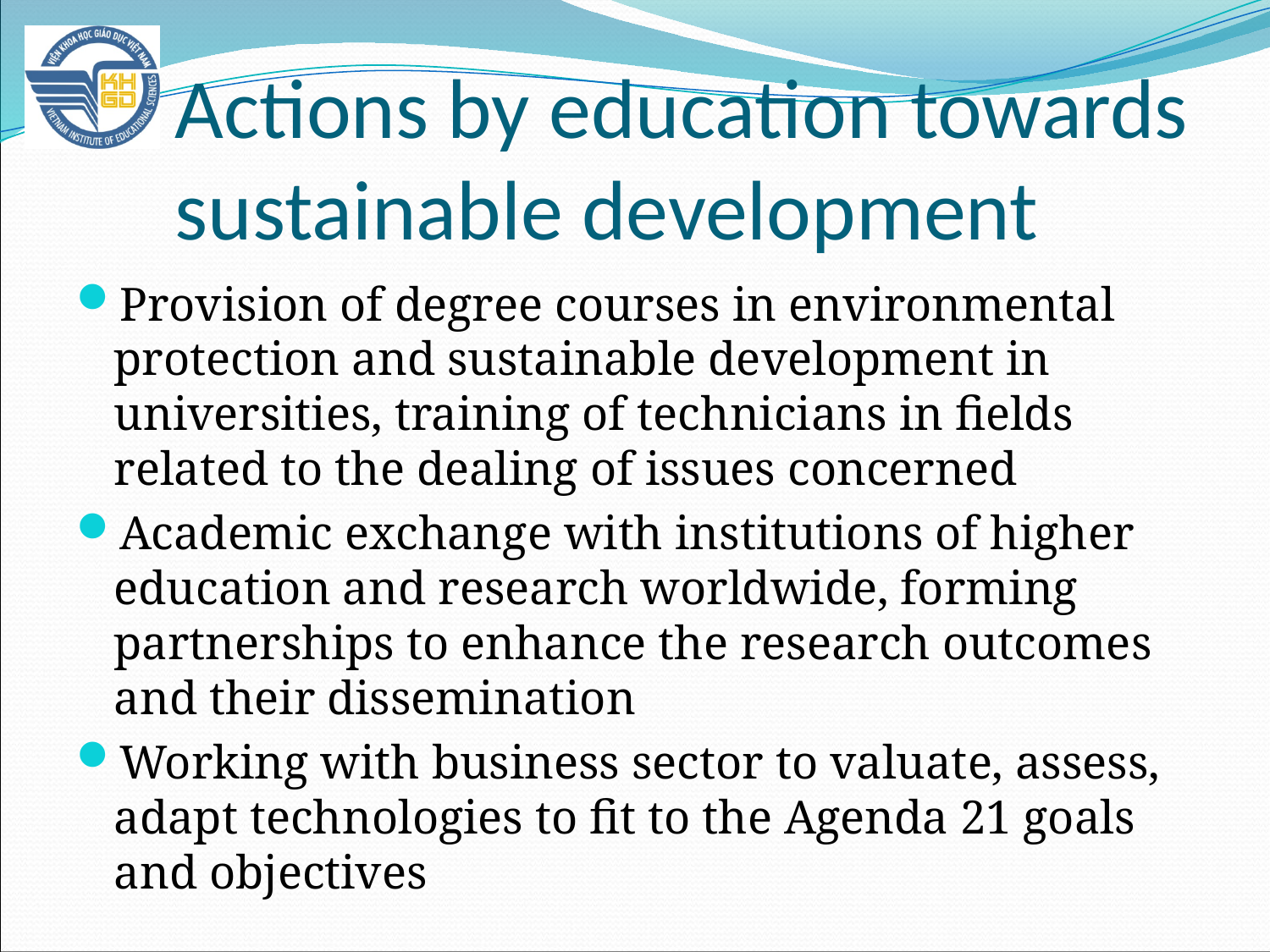

# Actions by education towards sustainable development
Provision of degree courses in environmental protection and sustainable development in universities, training of technicians in fields related to the dealing of issues concerned
Academic exchange with institutions of higher education and research worldwide, forming partnerships to enhance the research outcomes and their dissemination
Working with business sector to valuate, assess, adapt technologies to fit to the Agenda 21 goals and objectives